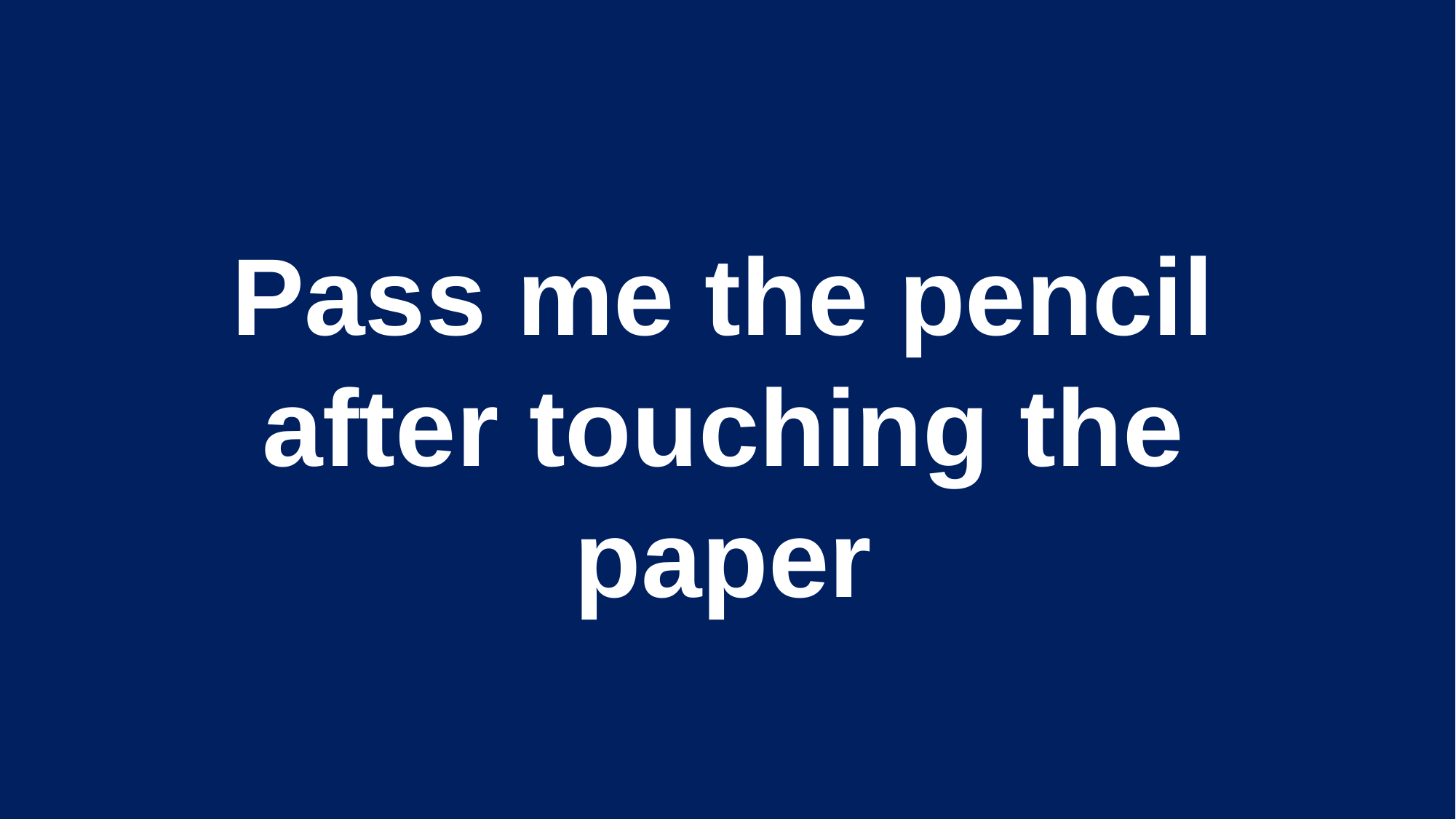

Pass me the pencil after touching the paper